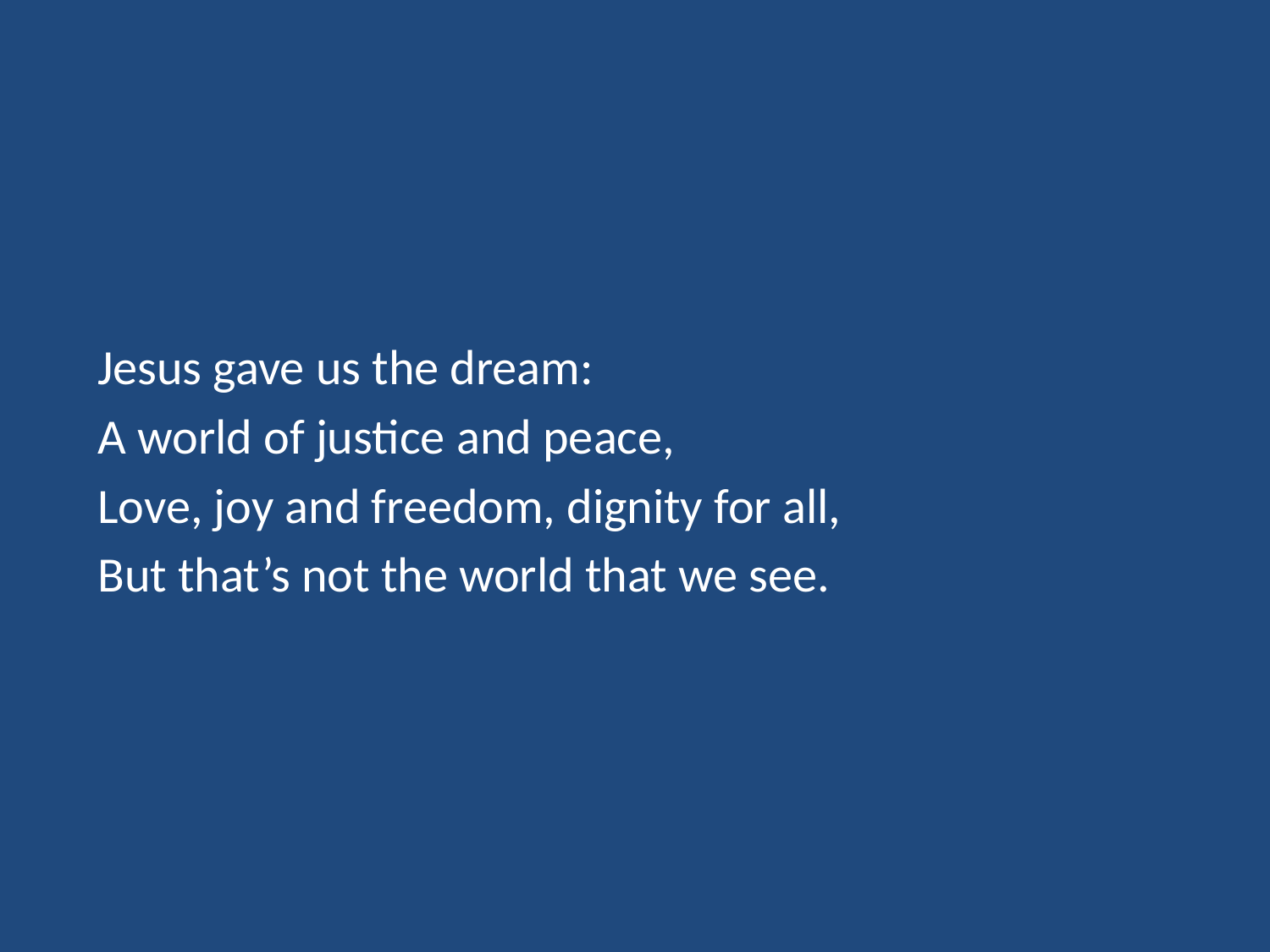

Jesus gave us the dream:
A world of justice and peace,
Love, joy and freedom, dignity for all,
But that’s not the world that we see.